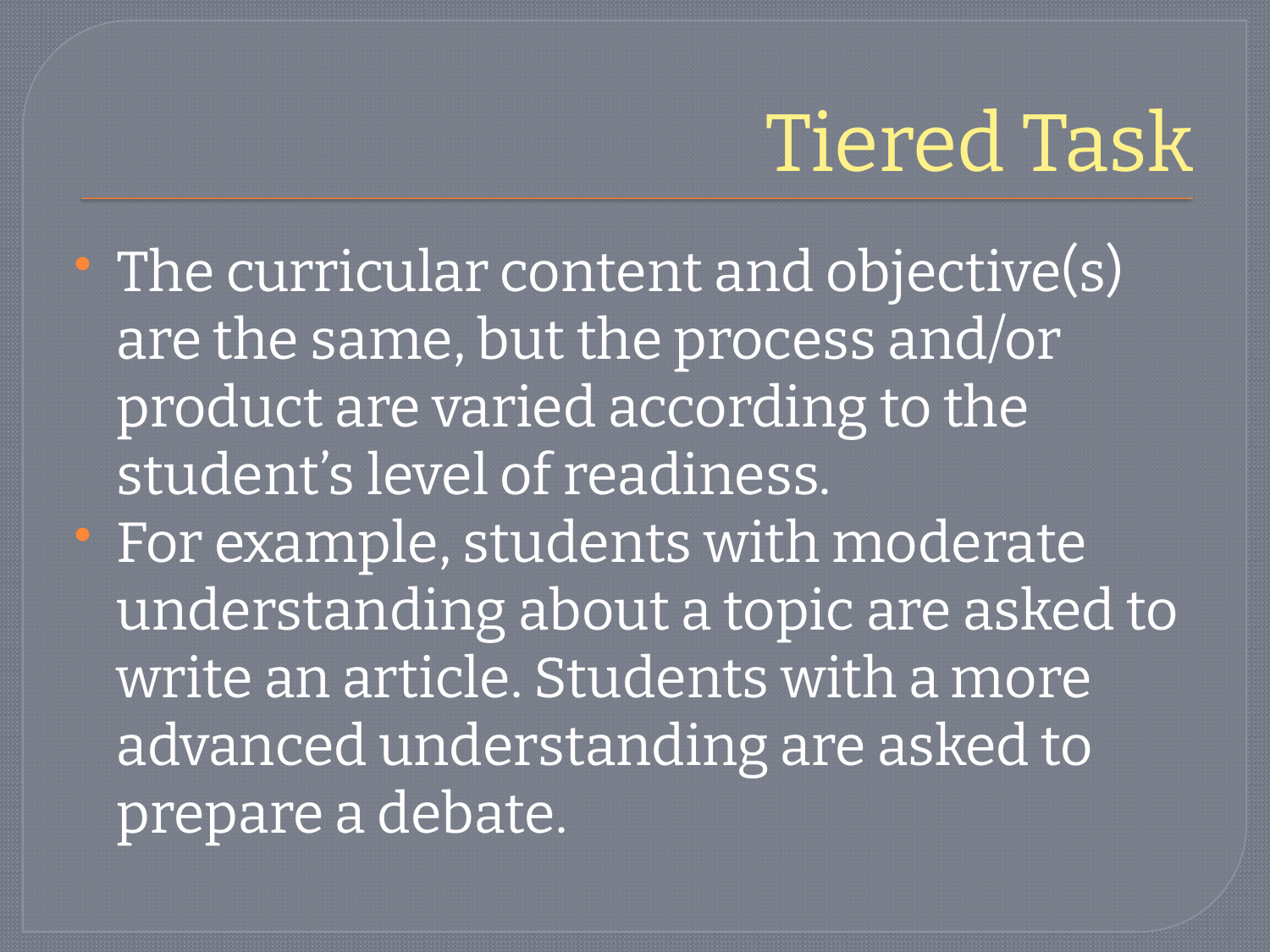

# Tiered Task
The curricular content and objective(s) are the same, but the process and/or product are varied according to the student’s level of readiness.
For example, students with moderate understanding about a topic are asked to write an article. Students with a more advanced understanding are asked to prepare a debate.